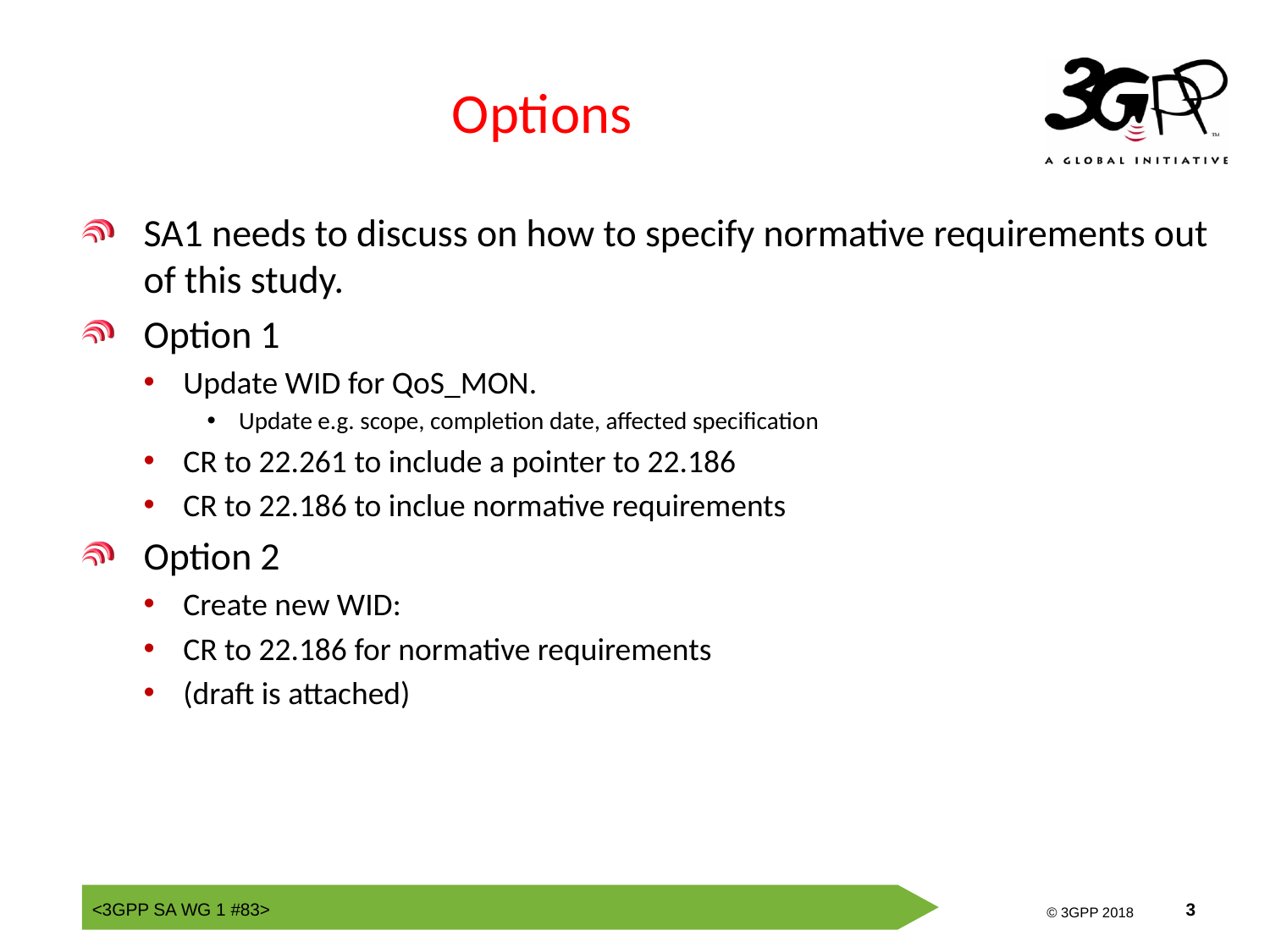

# Options
SA1 needs to discuss on how to specify normative requirements out of this study.
Option 1
Update WID for QoS_MON.
Update e.g. scope, completion date, affected specification
CR to 22.261 to include a pointer to 22.186
CR to 22.186 to inclue normative requirements
Option 2
Create new WID:
CR to 22.186 for normative requirements
(draft is attached)